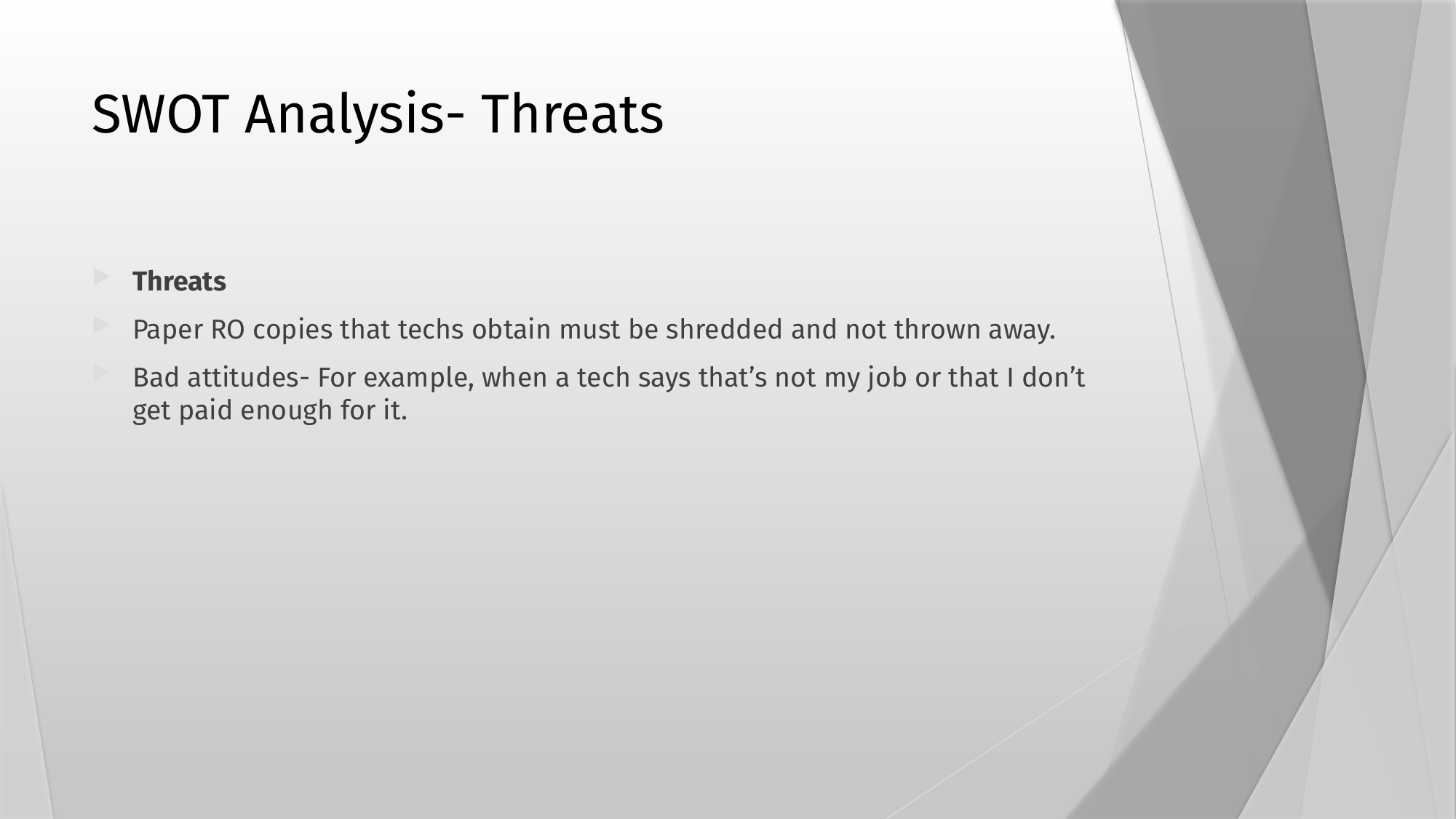

# SWOT Analysis- Threats
Threats
Paper RO copies that techs obtain must be shredded and not thrown away.
Bad attitudes- For example, when a tech says that’s not my job or that I don’t get paid enough for it.